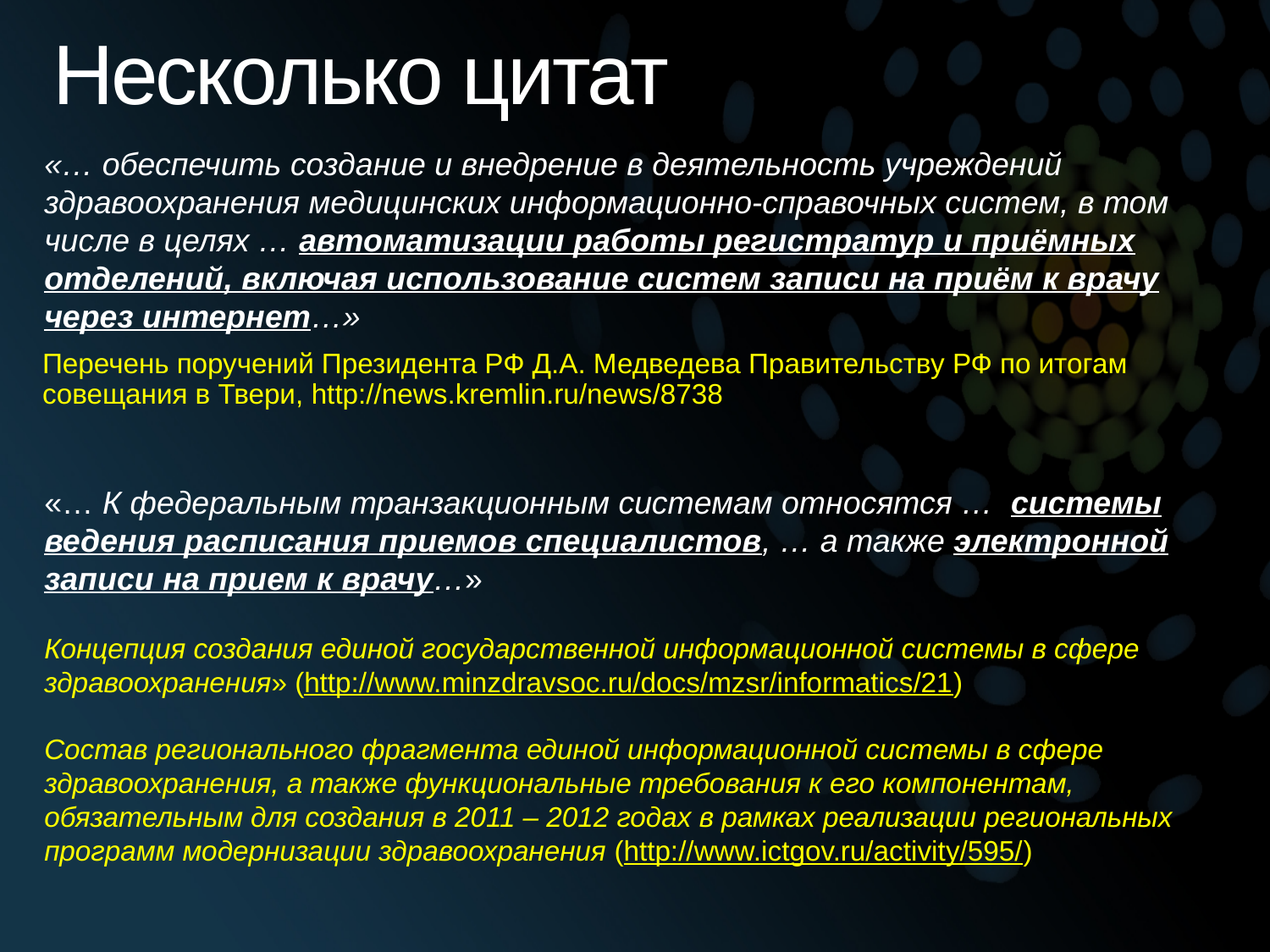

# Несколько цитат
«… обеспечить создание и внедрение в деятельность учреждений здравоохранения медицинских информационно-справочных систем, в том числе в целях … автоматизации работы регистратур и приёмных отделений, включая использование систем записи на приём к врачу через интернет…»
Перечень поручений Президента РФ Д.А. Медведева Правительству РФ по итогам совещания в Твери, http://news.kremlin.ru/news/8738
«… К федеральным транзакционным системам относятся …  системы ведения расписания приемов специалистов, … а также электронной записи на прием к врачу…»
Концепция создания единой государственной информационной системы в сфере здравоохранения» (http://www.minzdravsoc.ru/docs/mzsr/informatics/21)

Состав регионального фрагмента единой информационной системы в сфере здравоохранения, а также функциональные требования к его компонентам, обязательным для создания в 2011 – 2012 годах в рамках реализации региональных программ модернизации здравоохранения (http://www.ictgov.ru/activity/595/)